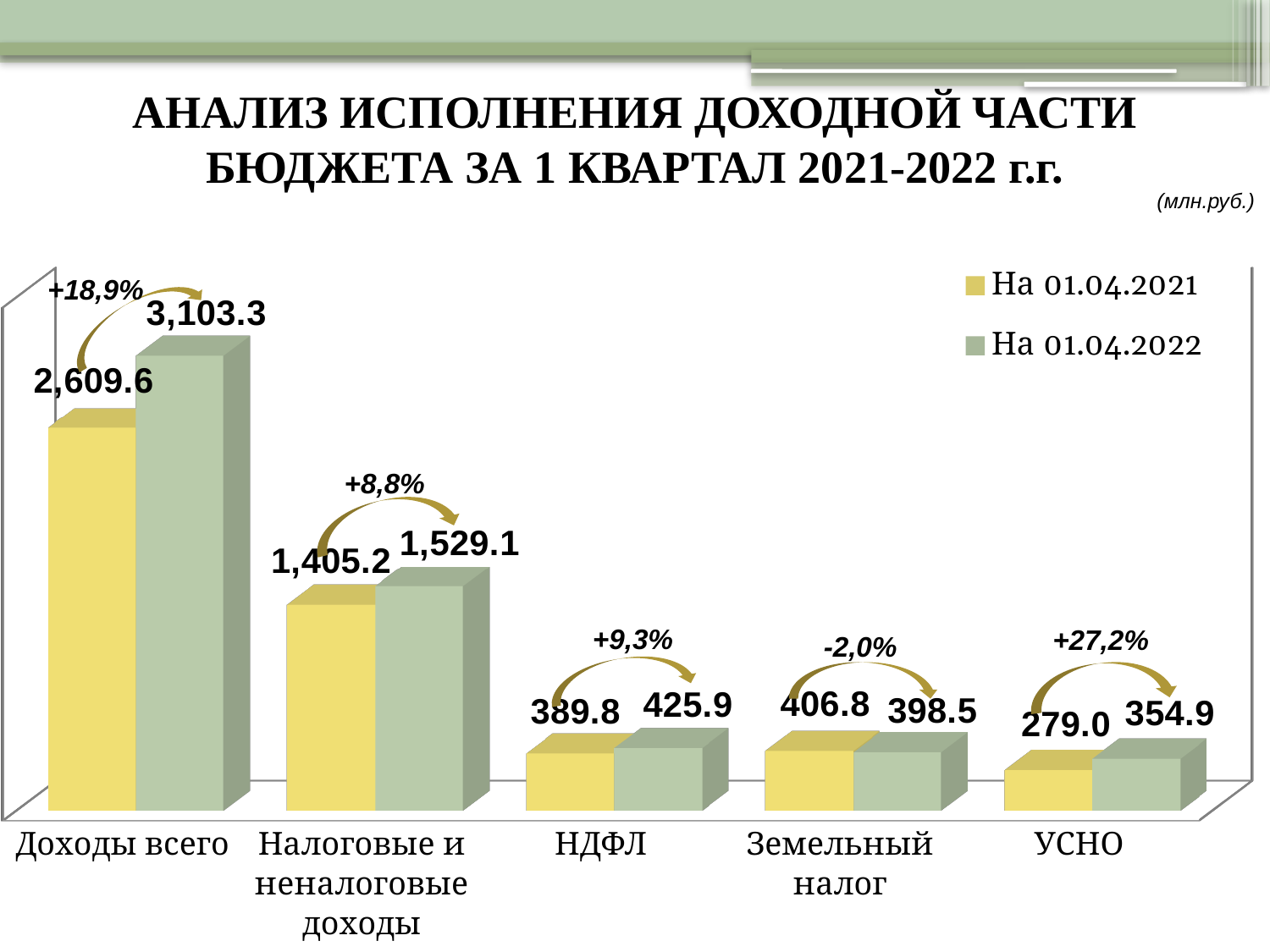

[unsupported chart]

АНАЛИЗ ИСПОЛНЕНИЯ ДОХОДНОЙ ЧАСТИ БЮДЖЕТА ЗА 1 КВАРТАЛ 2021-2022 г.г.
(млн.руб.)
+18,9%

+8,8%

+9,3%
+27,2%
-2,0%